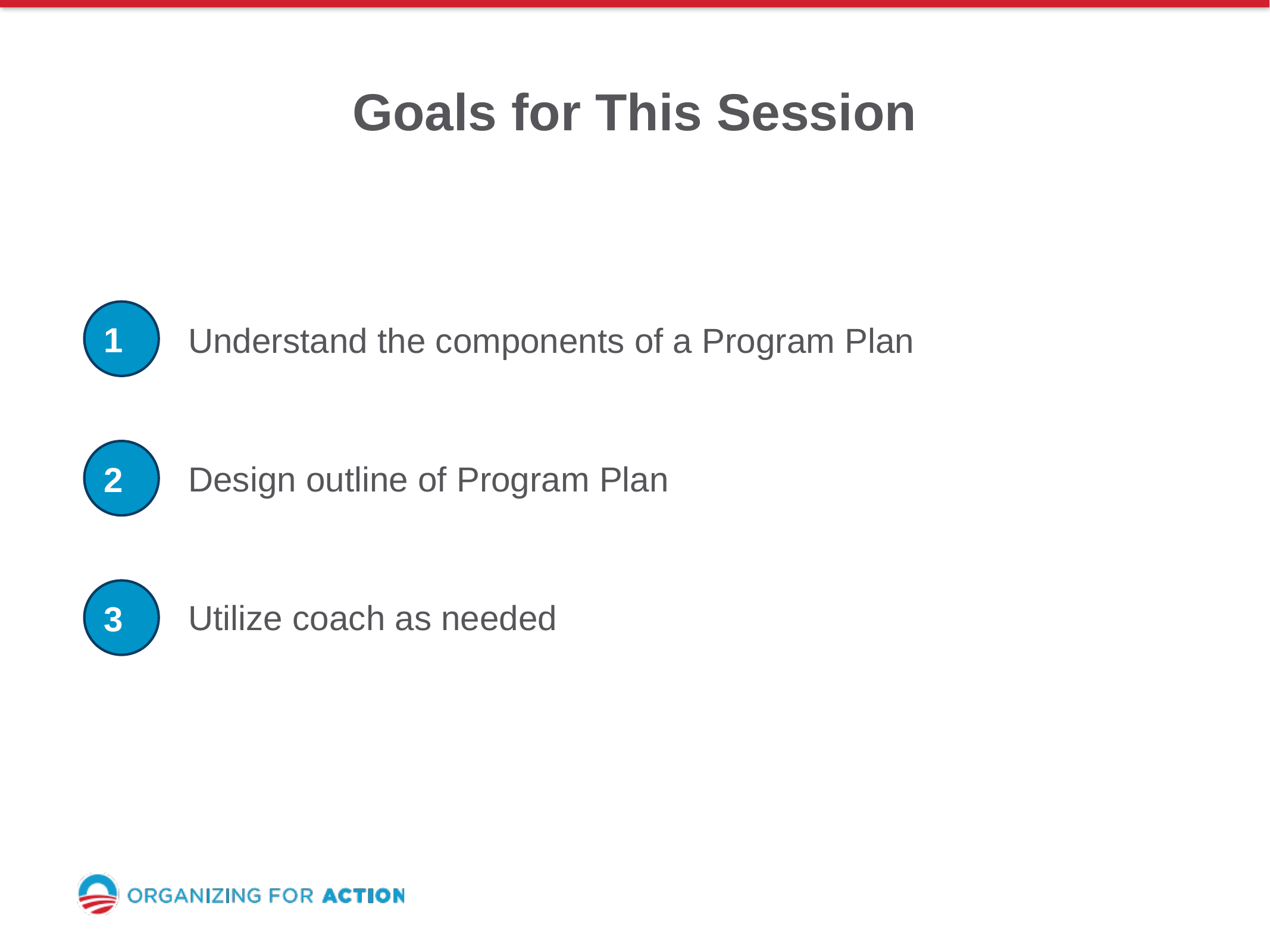

Goals for This Session
Understand the components of a Program Plan

1
Design outline of Program Plan
2
Utilize coach as needed
3